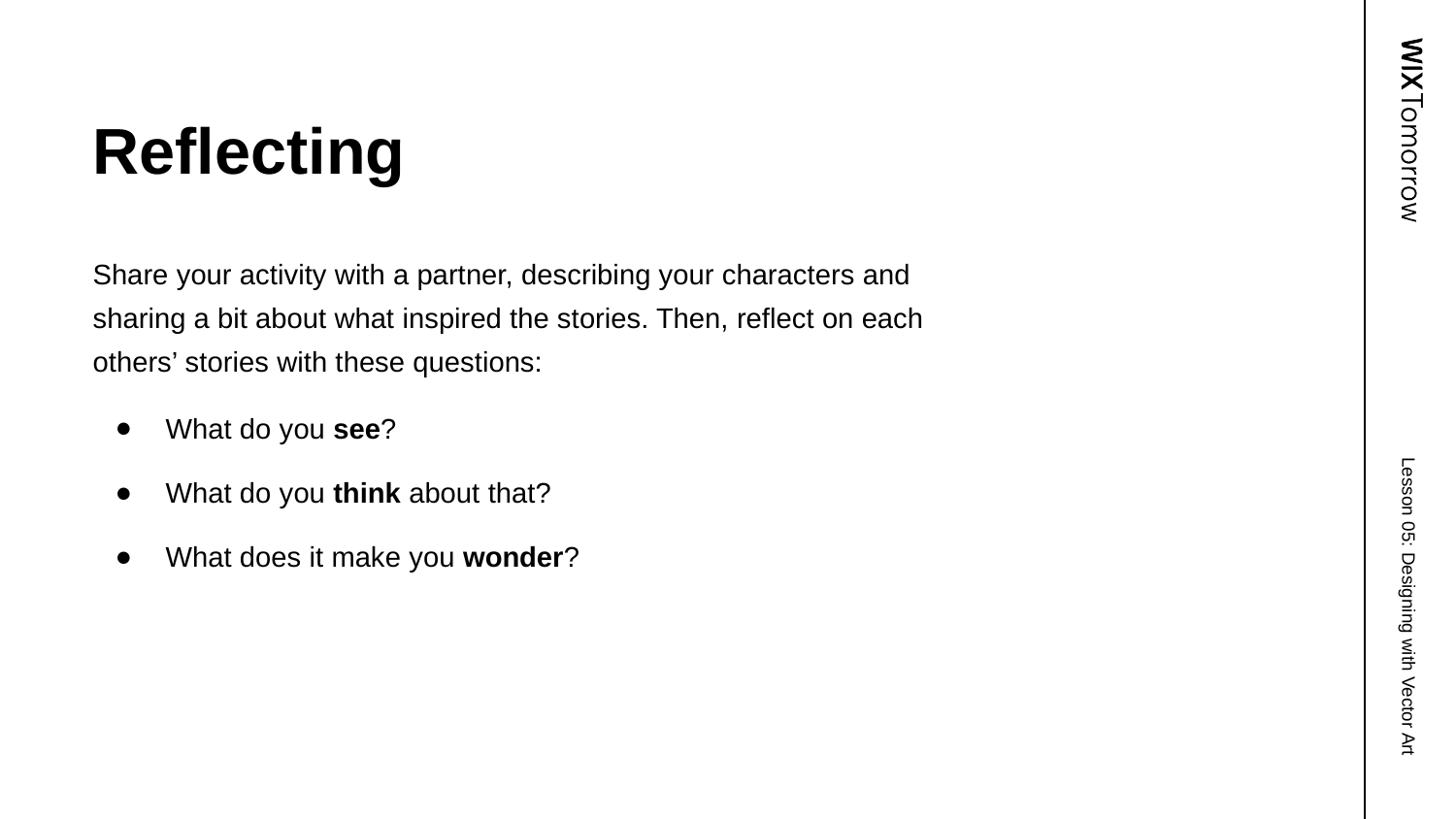

# Reflecting
Share your activity with a partner, describing your characters and sharing a bit about what inspired the stories. Then, reflect on each others’ stories with these questions:
What do you see?
What do you think about that?
What does it make you wonder?